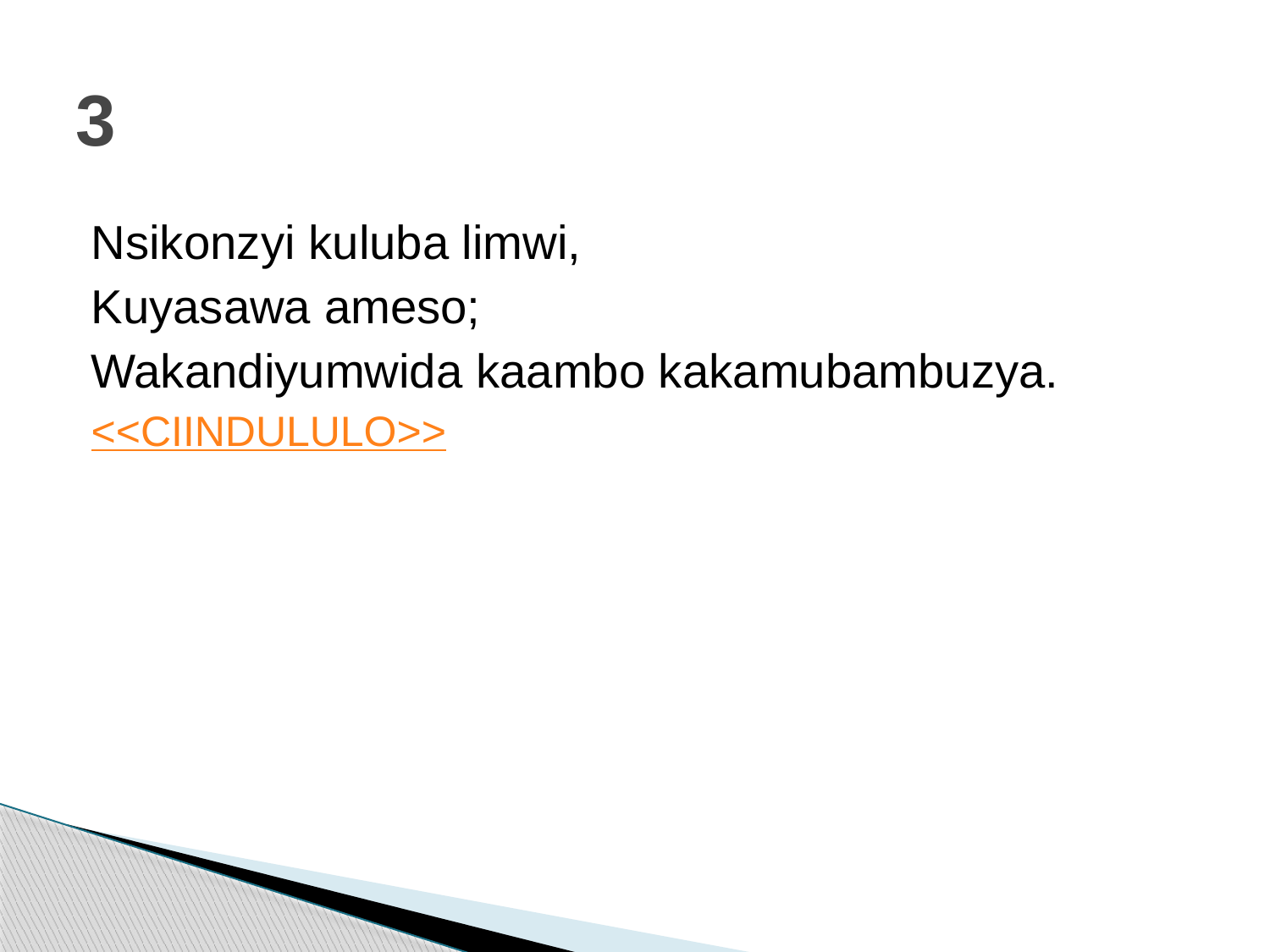

# 3
Nsikonzyi kuluba limwi,
Kuyasawa ameso;
Wakandiyumwida kaambo kakamubambuzya.
<<CIINDULULO>>